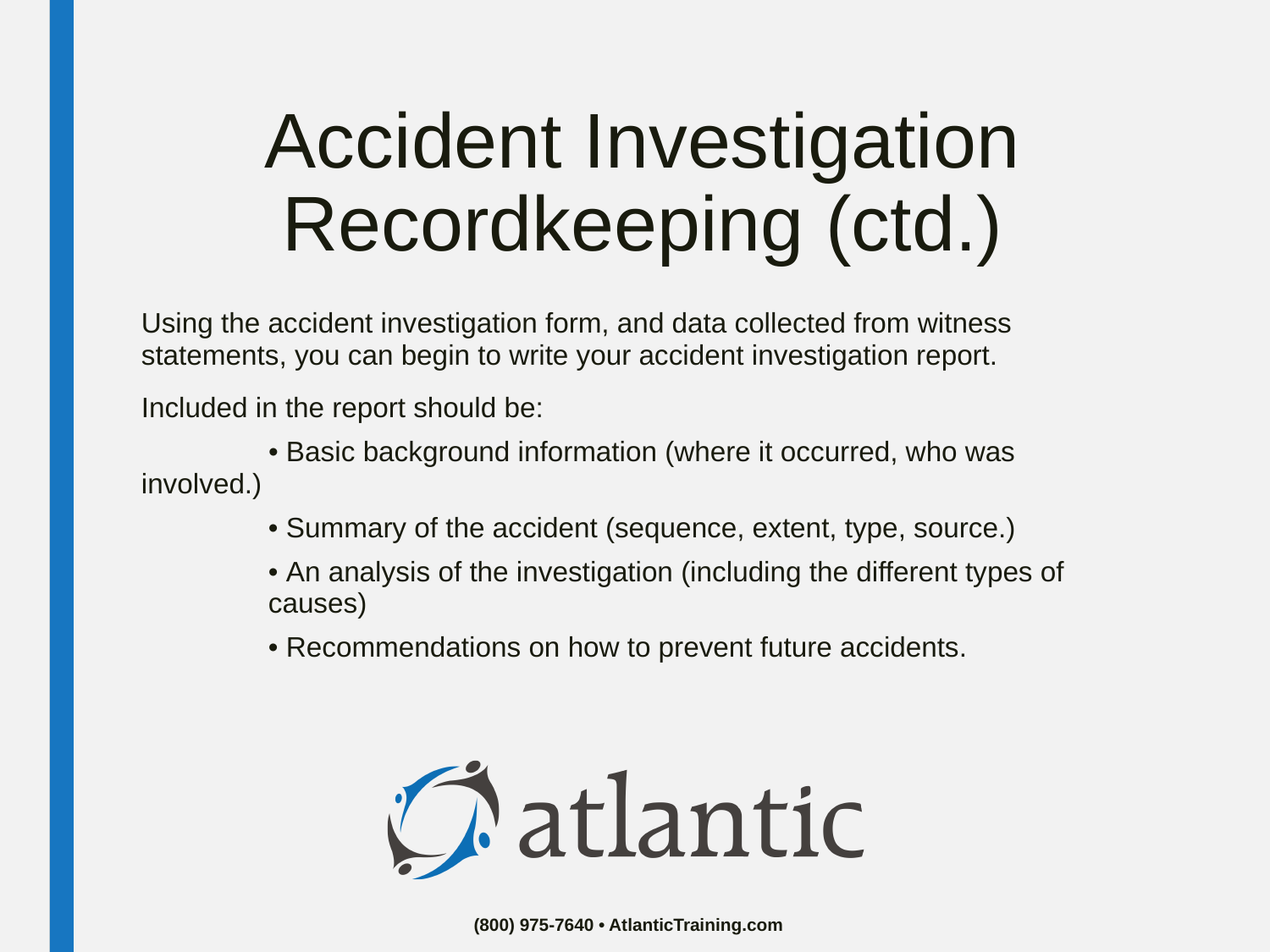

# Accident Investigation Recordkeeping (ctd.)
Using the accident investigation form, and data collected from witness statements, you can begin to write your accident investigation report.
Included in the report should be:
	• Basic background information (where it occurred, who was 	involved.)
	• Summary of the accident (sequence, extent, type, source.)
	• An analysis of the investigation (including the different types of 	causes)
	• Recommendations on how to prevent future accidents.

(800) 975-7640 • AtlanticTraining.com